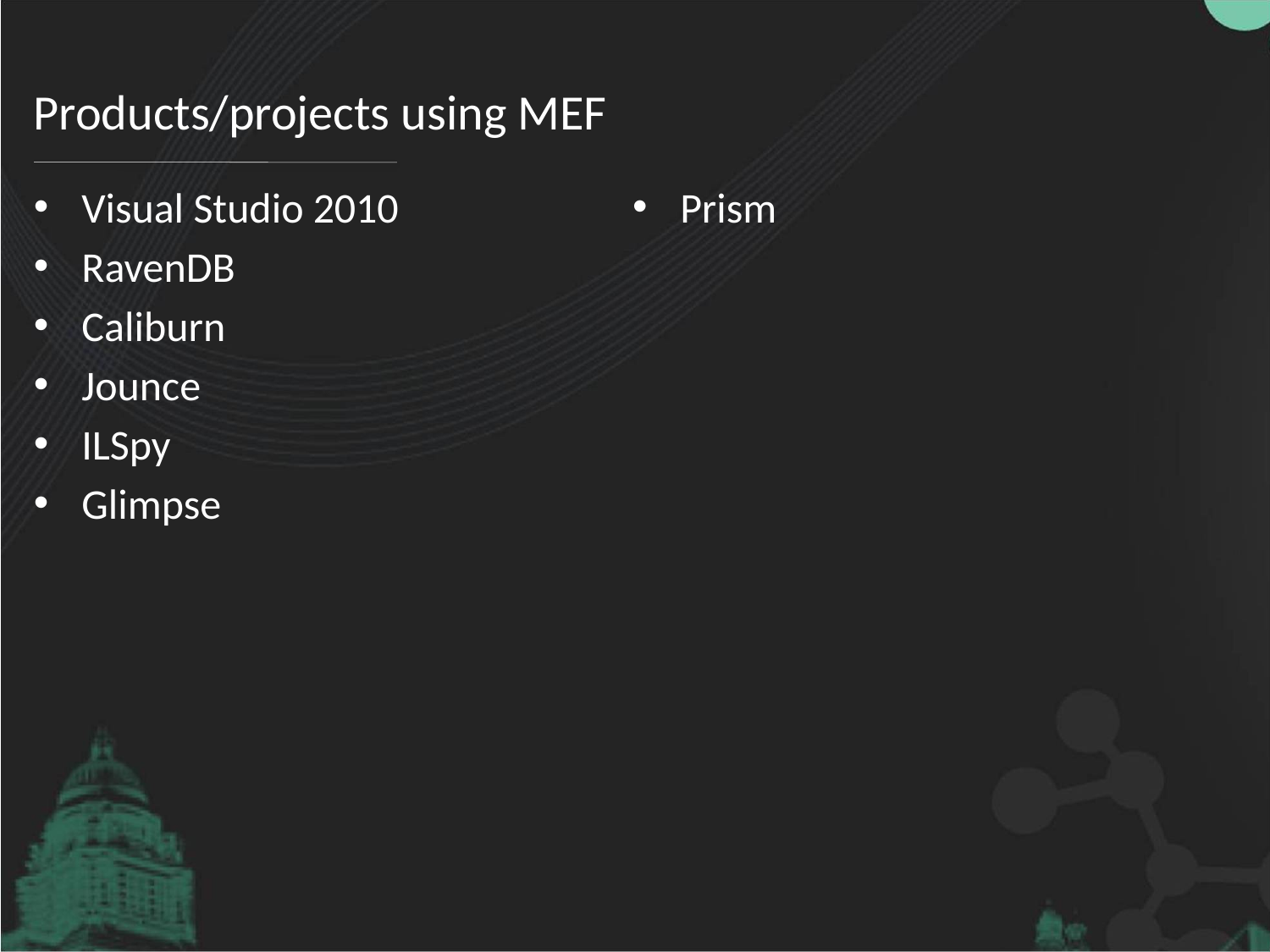

# Products/projects using MEF
Visual Studio 2010
RavenDB
Caliburn
Jounce
ILSpy
Glimpse

Prism